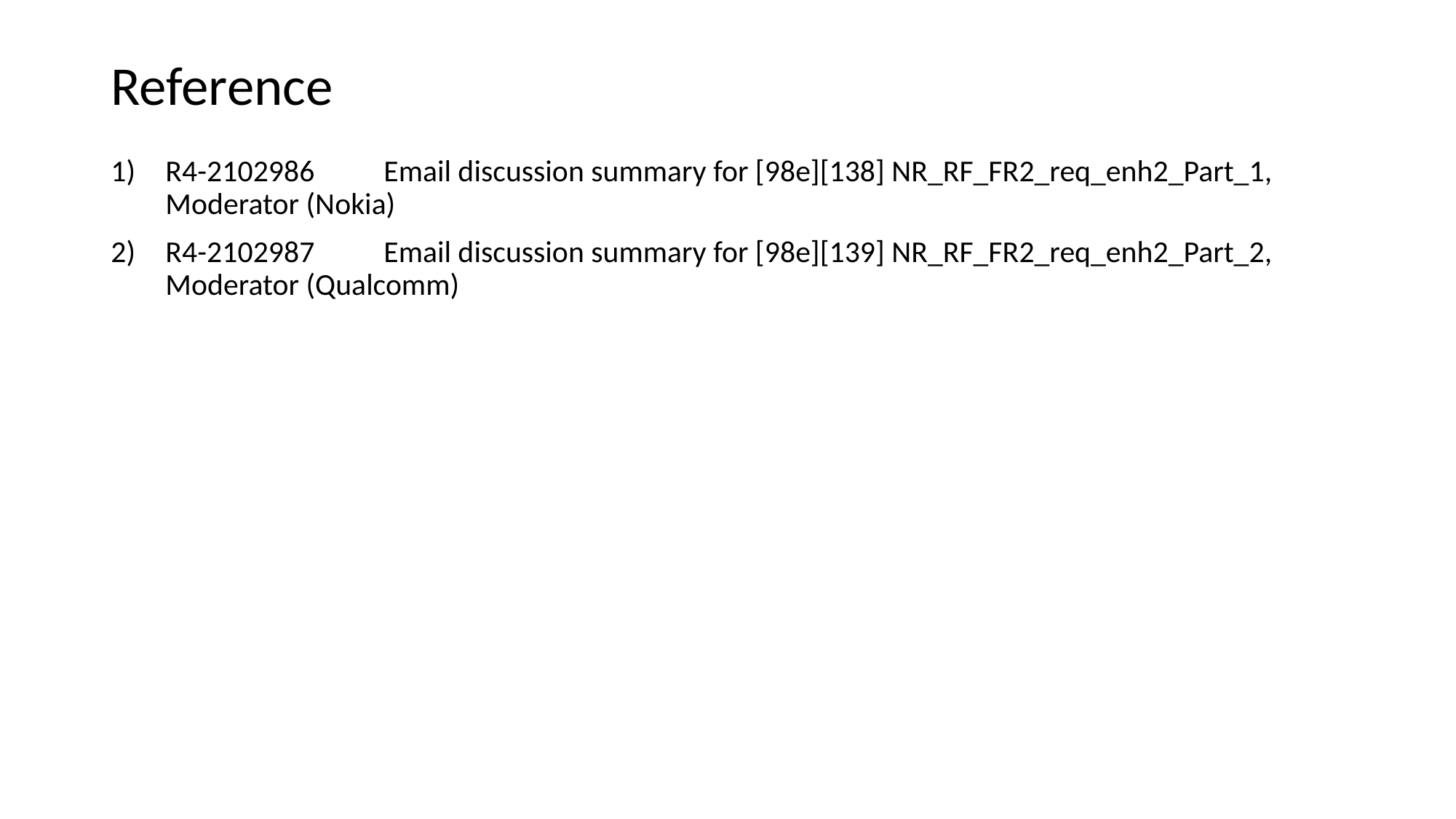

# Reference
R4-2102986	Email discussion summary for [98e][138] NR_RF_FR2_req_enh2_Part_1, Moderator (Nokia)
R4-2102987	Email discussion summary for [98e][139] NR_RF_FR2_req_enh2_Part_2, Moderator (Qualcomm)